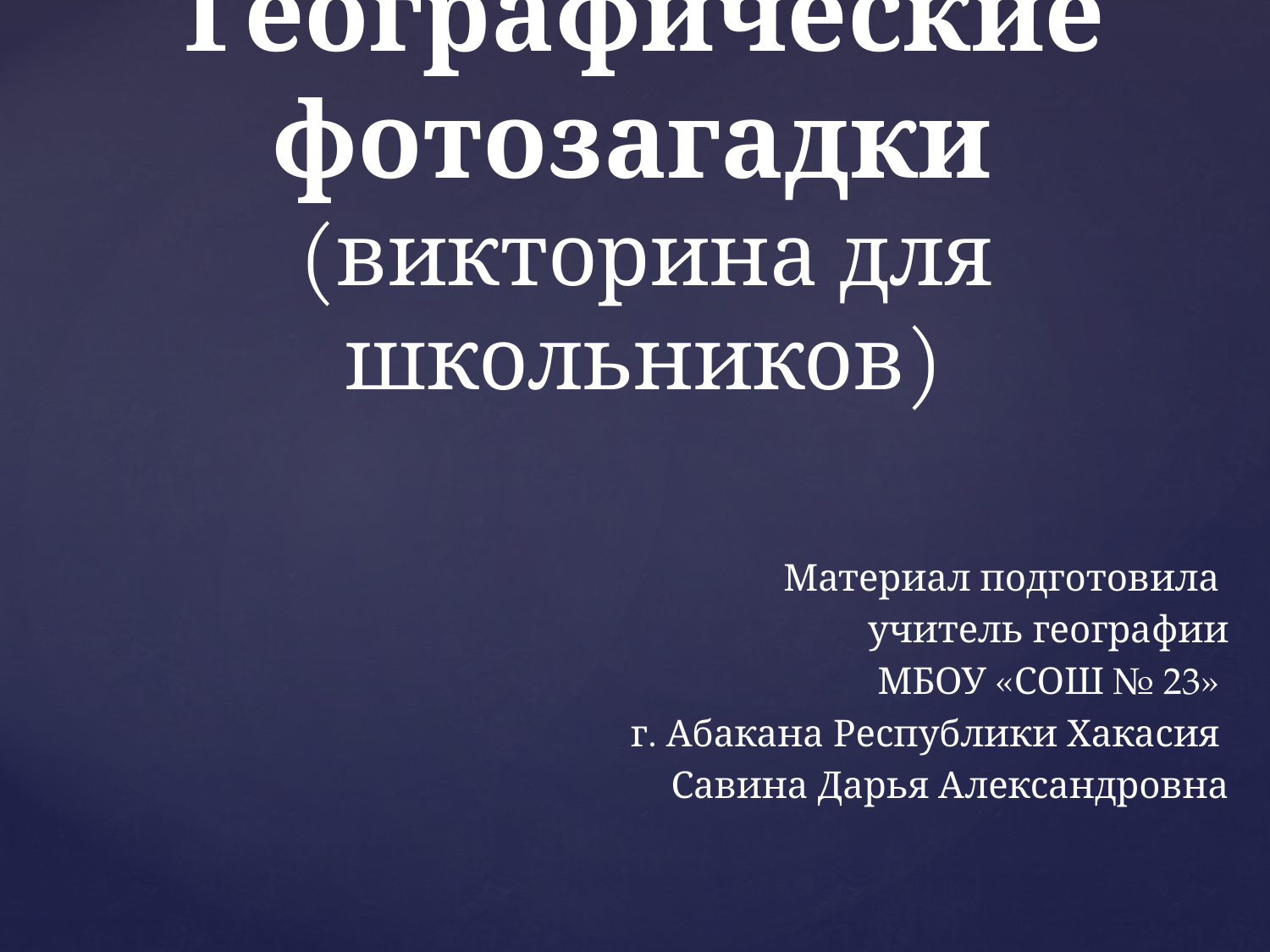

# Географические фотозагадки (викторина для школьников)
Материал подготовила
учитель географии
МБОУ «СОШ № 23»
г. Абакана Республики Хакасия
Савина Дарья Александровна